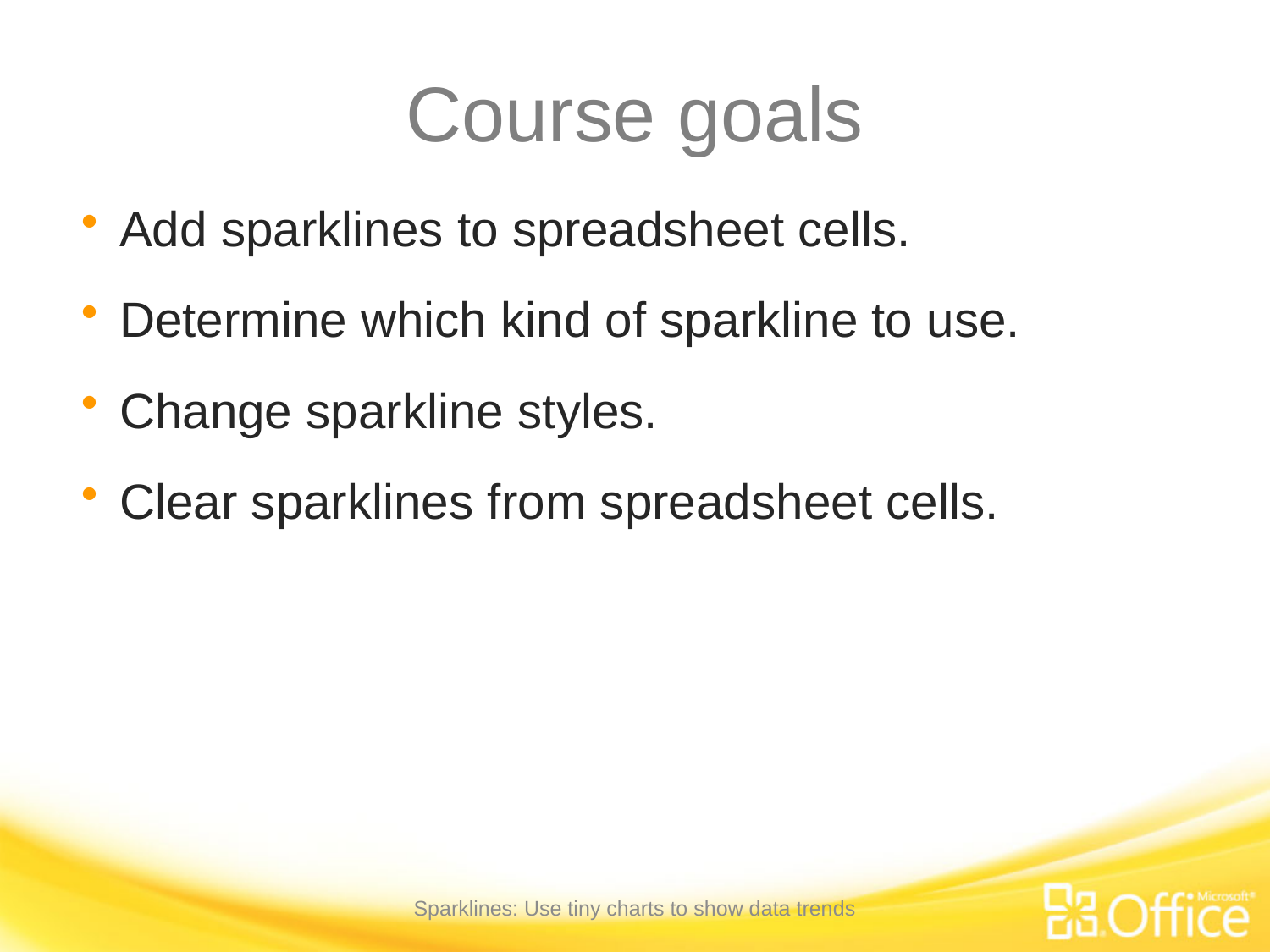

# Course goals
Add sparklines to spreadsheet cells.
Determine which kind of sparkline to use.
Change sparkline styles.
Clear sparklines from spreadsheet cells.
Sparklines: Use tiny charts to show data trends